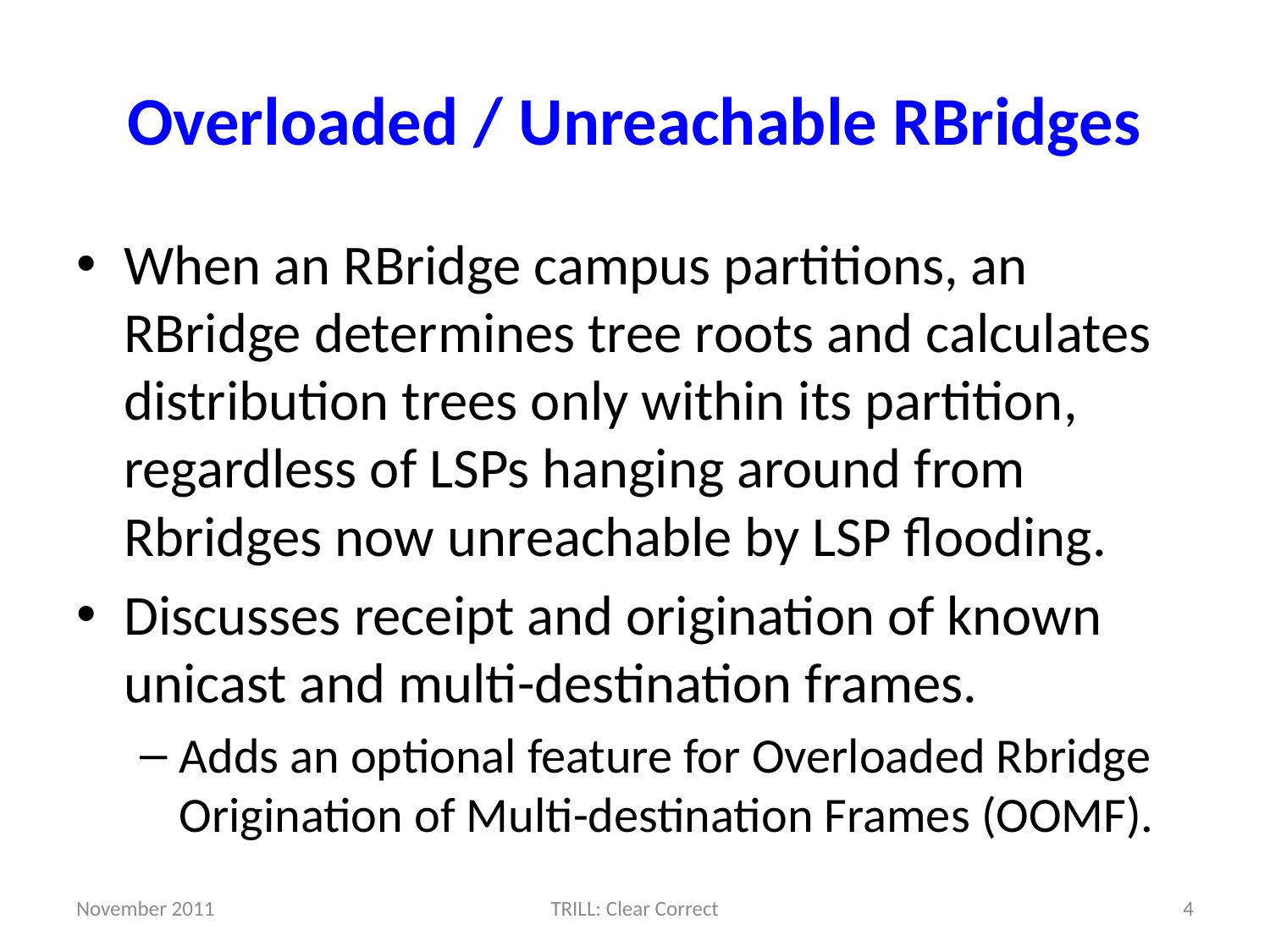

# Overloaded / Unreachable RBridges
When an RBridge campus partitions, an RBridge determines tree roots and calculates distribution trees only within its partition, regardless of LSPs hanging around from Rbridges now unreachable by LSP flooding.
Discusses receipt and origination of known unicast and multi-destination frames.
Adds an optional feature for Overloaded Rbridge Origination of Multi-destination Frames (OOMF).

November 2011
TRILL: Clear Correct
4